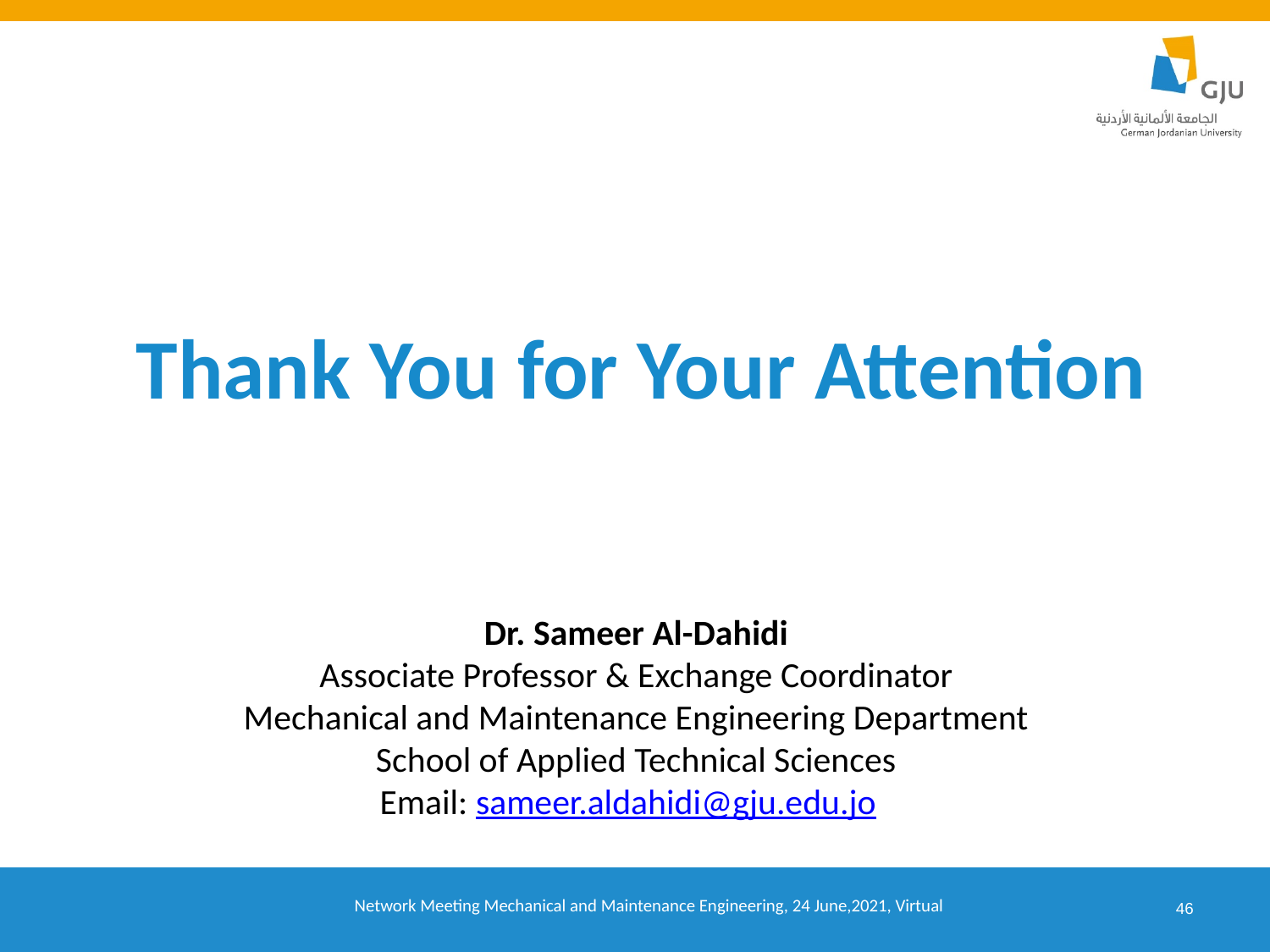

Thank You for Your Attention
Dr. Sameer Al-Dahidi
Associate Professor & Exchange Coordinator
Mechanical and Maintenance Engineering Department
School of Applied Technical Sciences
Email: sameer.aldahidi@gju.edu.jo
46
Network Meeting Mechanical and Maintenance Engineering, 24 June,2021, Virtual